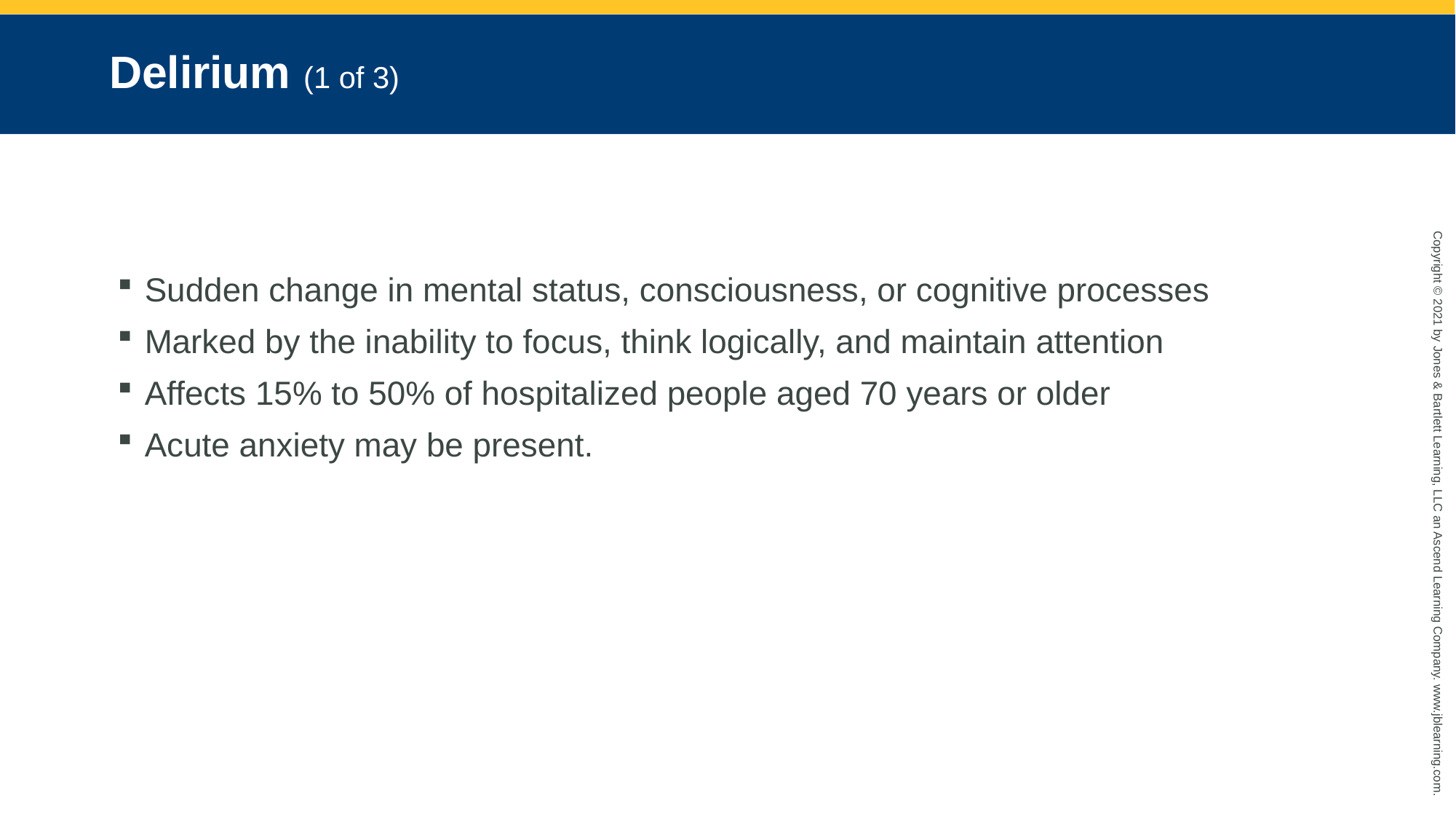

# Delirium (1 of 3)
Sudden change in mental status, consciousness, or cognitive processes
Marked by the inability to focus, think logically, and maintain attention
Affects 15% to 50% of hospitalized people aged 70 years or older
Acute anxiety may be present.